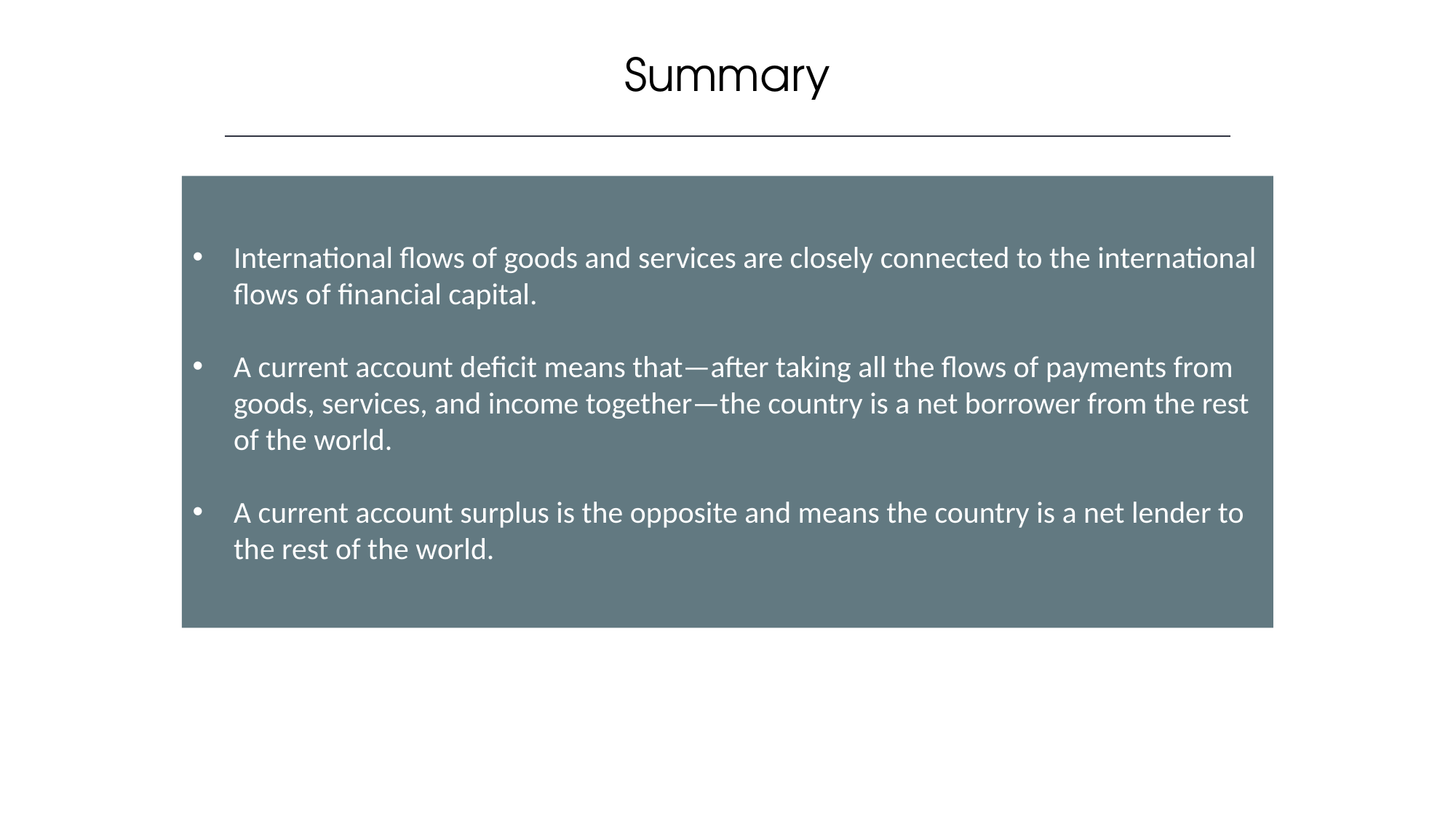

Summary
International flows of goods and services are closely connected to the international flows of financial capital.

A current account deficit means that—after taking all the flows of payments from goods, services, and income together—the country is a net borrower from the rest of the world.

A current account surplus is the opposite and means the country is a net lender to the rest of the world.